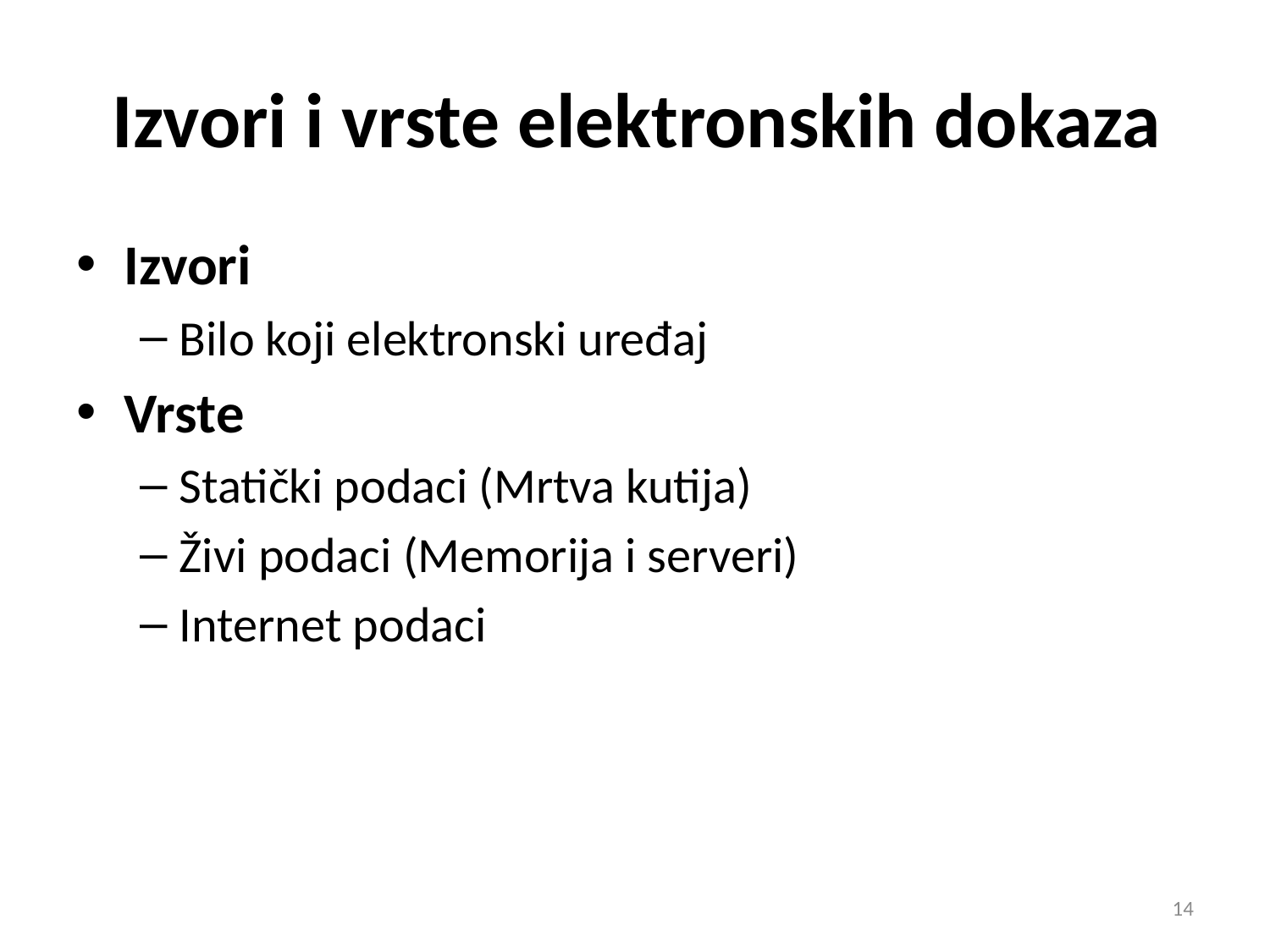

# Izvori i vrste elektronskih dokaza
Izvori
Bilo koji elektronski uređaj
Vrste
Statički podaci (Mrtva kutija)
Živi podaci (Memorija i serveri)
Internet podaci
14